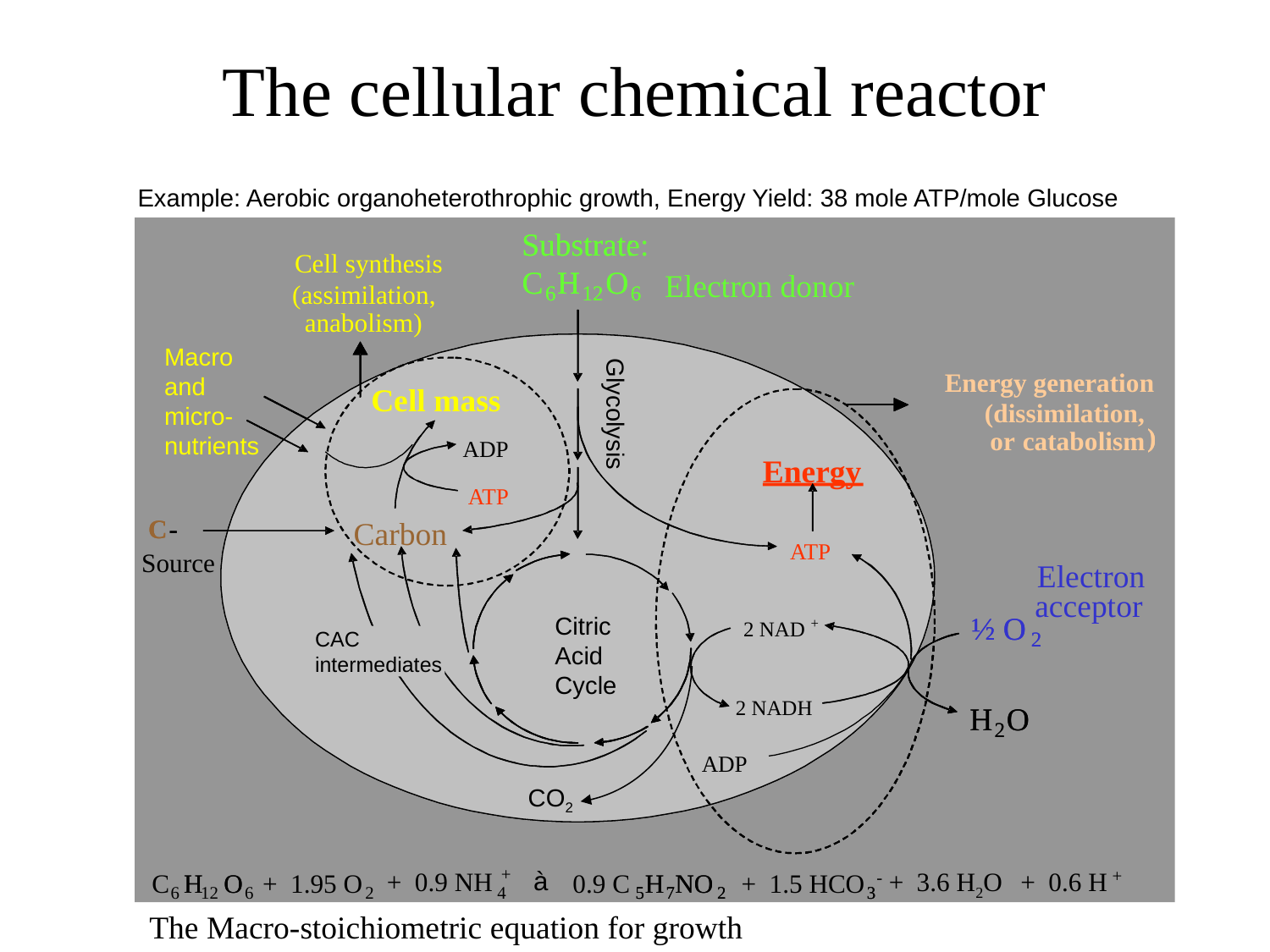

# The cellular chemical reactor
Example: Aerobic organoheterothrophic growth, Energy Yield: 38 mole ATP/mole Glucose

Substrat:
Substrate:
Cell synthesis
C
C
H
H
O
O
Electron donor
(assimilation,
6
6
12
12
6
6
anabolism)

Macro and micro-nutrients

Energy generation
Cellemasse
Cell mass

Glycolysis
(dissimilation,

)
)
or
catabolism
ADP
ADP

Energi
Energy

ATP
ATP

C
C
-
-
Karbon
Carbon

ATP
ATP
Source

Electron

acceptor

Citric Acid Cycle
½ O
½ O
+
+
2 NAD
2 NAD
Interne

2
2
CAC intermediates

2 NADH
2 NADH
H
H
O
O

2
2

ADP
ADP
CO2
+
à
+
+  0.9 NH
+  3.6 H2O
+  0.6 H
C
H
H
O
O
  +  1.95 O
0.9 C
H
H
NO
NO
5
5
7
7
2
2
+  1.5 HCO
-
3
3
12
2
4
6
6
The Macro-stoichiometric equation for growth